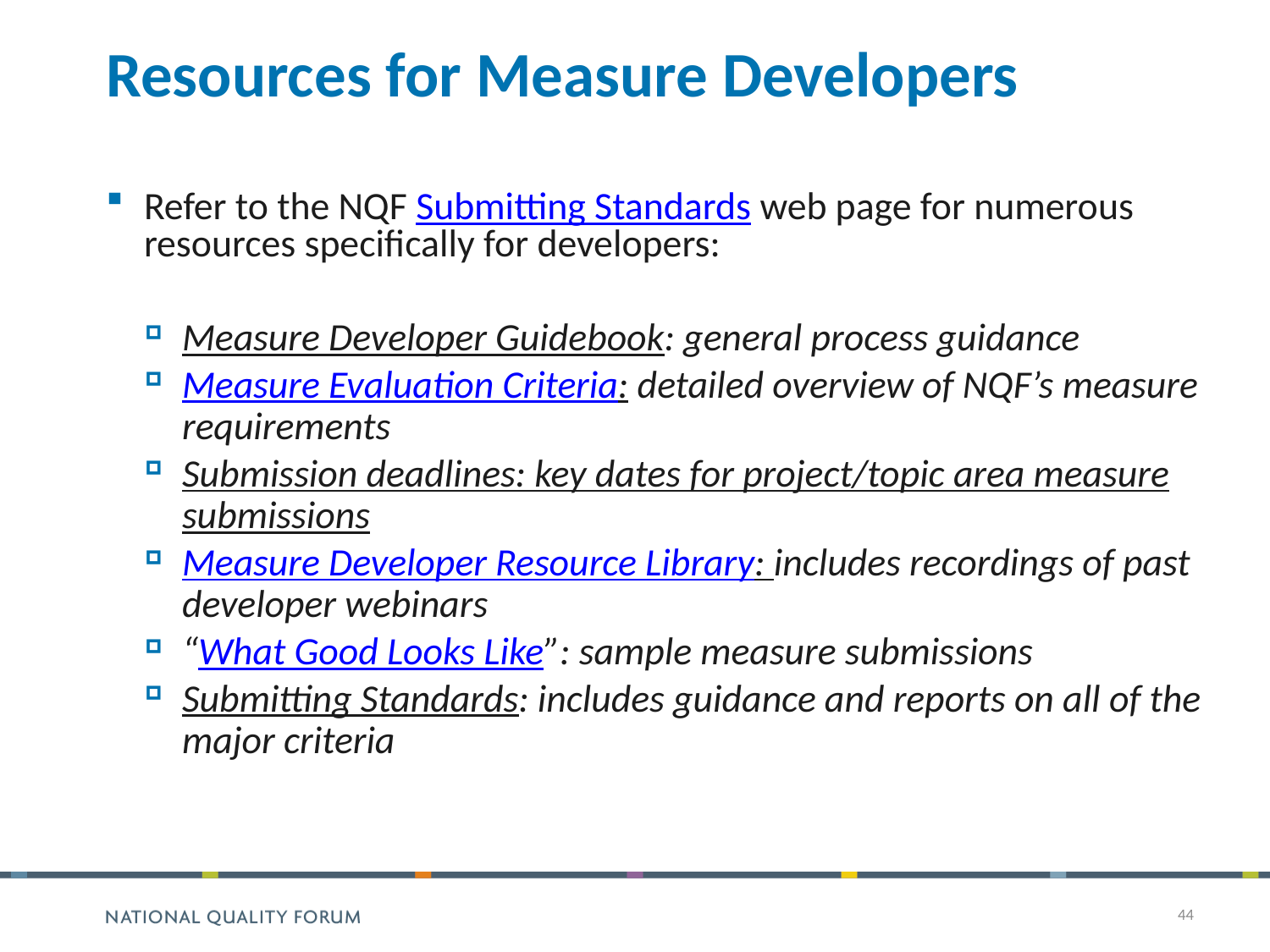

# Resources for Measure Developers
Refer to the NQF Submitting Standards web page for numerous resources specifically for developers:

Measure Developer Guidebook: general process guidance
Measure Evaluation Criteria: detailed overview of NQF’s measure requirements
Submission deadlines: key dates for project/topic area measure submissions
Measure Developer Resource Library: includes recordings of past developer webinars
“What Good Looks Like”: sample measure submissions
Submitting Standards: includes guidance and reports on all of the major criteria

44